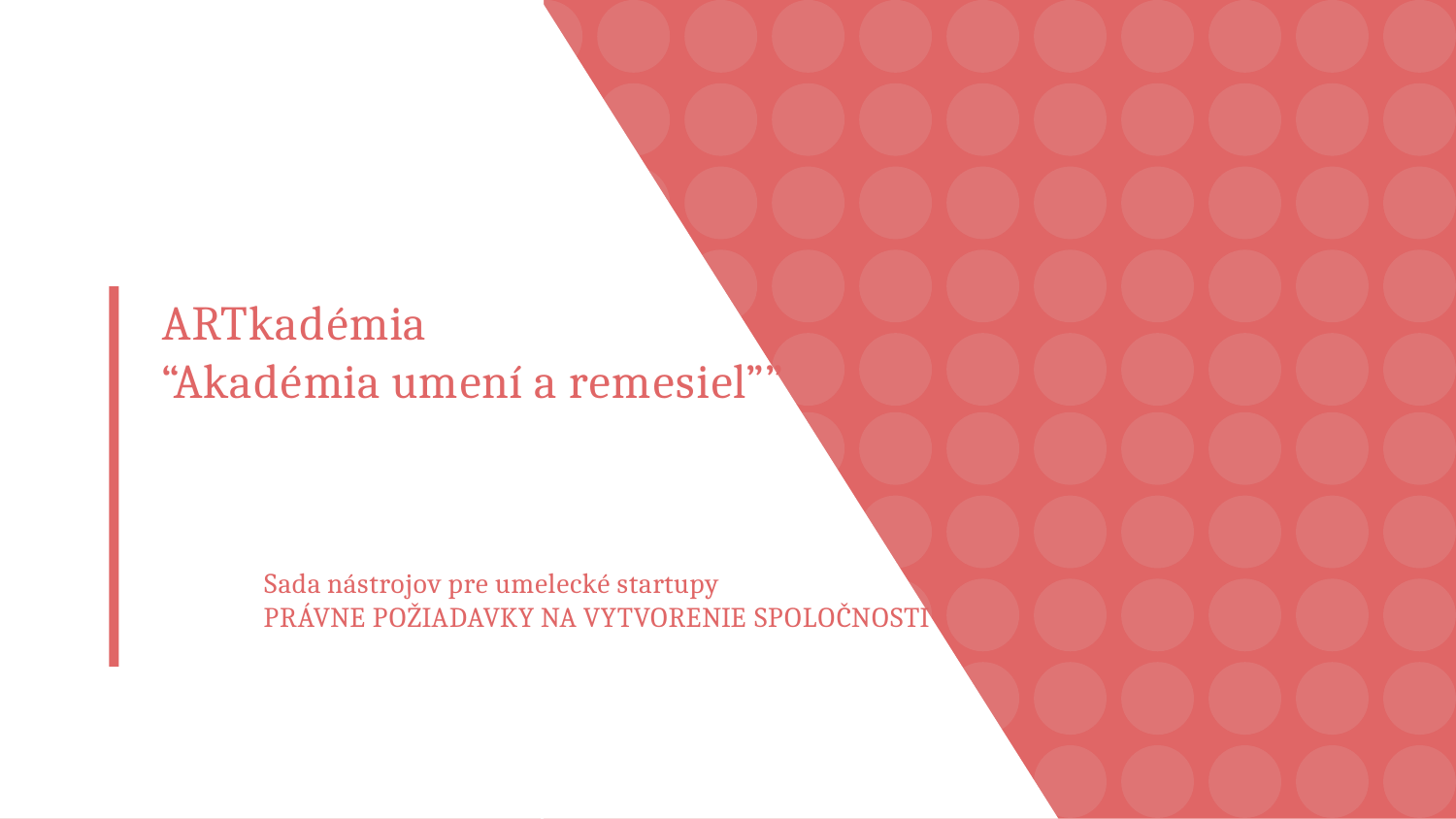

# ARTkadémia “Akadémia umení a remesiel””

Sada nástrojov pre umelecké startupy
PRÁVNE POŽIADAVKY NA VYTVORENIE SPOLOČNOSTI